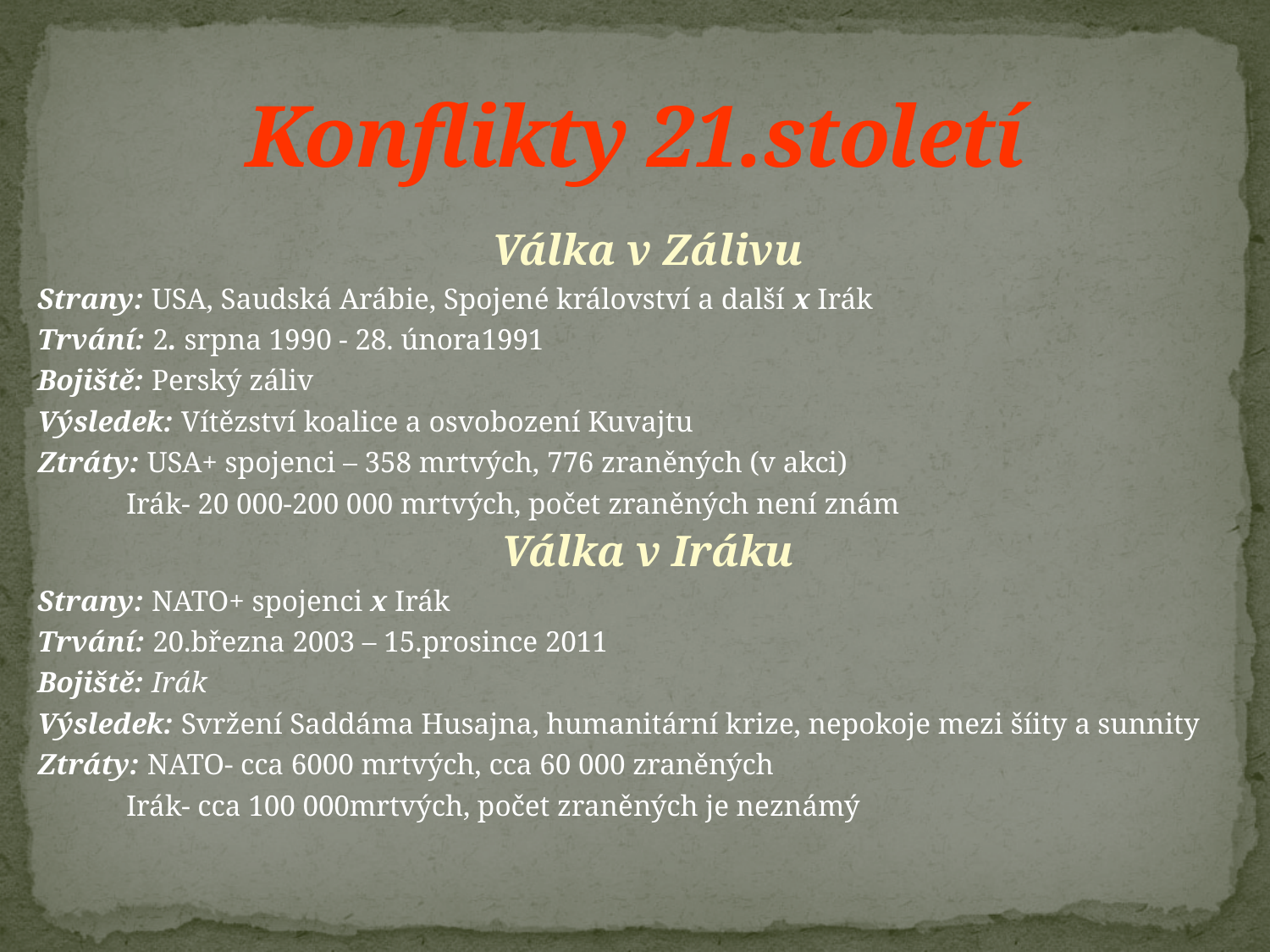

# Konflikty 21.století
Válka v Zálivu
Strany: USA, Saudská Arábie, Spojené království a další x Irák
Trvání: 2. srpna 1990 - 28. února1991
Bojiště: Perský záliv
Výsledek: Vítězství koalice a osvobození Kuvajtu
Ztráty: USA+ spojenci – 358 mrtvých, 776 zraněných (v akci)
            Irák- 20 000-200 000 mrtvých, počet zraněných není znám
Válka v Iráku
Strany: NATO+ spojenci x Irák
Trvání: 20.března 2003 – 15.prosince 2011
Bojiště: Irák
Výsledek: Svržení Saddáma Husajna, humanitární krize, nepokoje mezi šíity a sunnity
Ztráty: NATO- cca 6000 mrtvých, cca 60 000 zraněných
            Irák- cca 100 000mrtvých, počet zraněných je neznámý